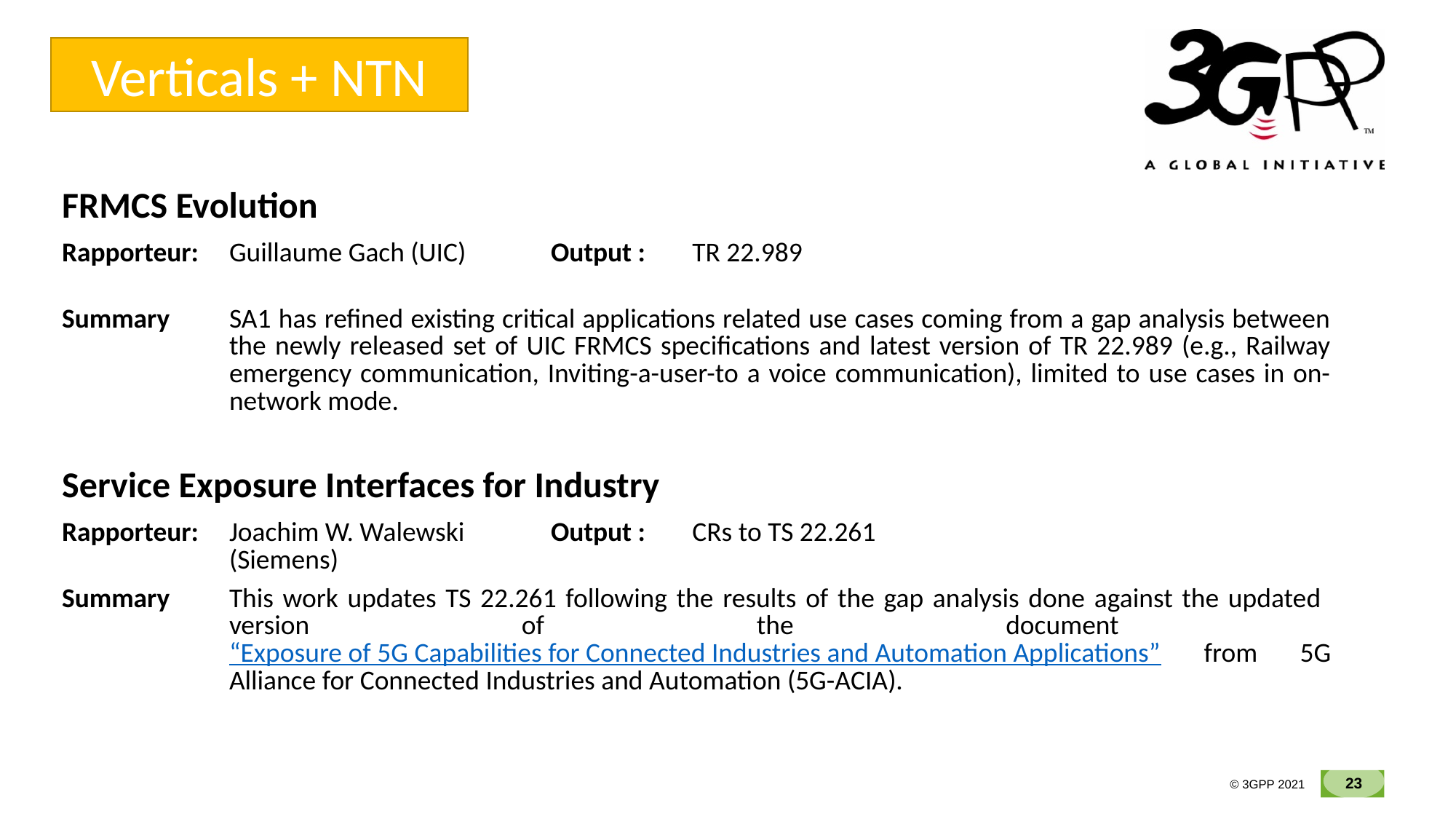

Verticals + NTN
| FRMCS Evolution |  |  |  |
| --- | --- | --- | --- |
| Rapporteur: | Guillaume Gach (UIC) | Output : | TR 22.989 |
| Summary | SA1 has refined existing critical applications related use cases coming from a gap analysis between the newly released set of UIC FRMCS specifications and latest version of TR 22.989 (e.g., Railway emergency communication, Inviting-a-user-to a voice communication), limited to use cases in on-network mode. |  |  |
| Service Exposure Interfaces for Industry |  |  |  |
| --- | --- | --- | --- |
| Rapporteur: | Joachim W. Walewski (Siemens) | Output : | CRs to TS 22.261 |
| Summary | This work updates TS 22.261 following the results of the gap analysis done against the updated version of the document “Exposure of 5G Capabilities for Connected Industries and Automation Applications” from 5G Alliance for Connected Industries and Automation (5G-ACIA). |  |  |